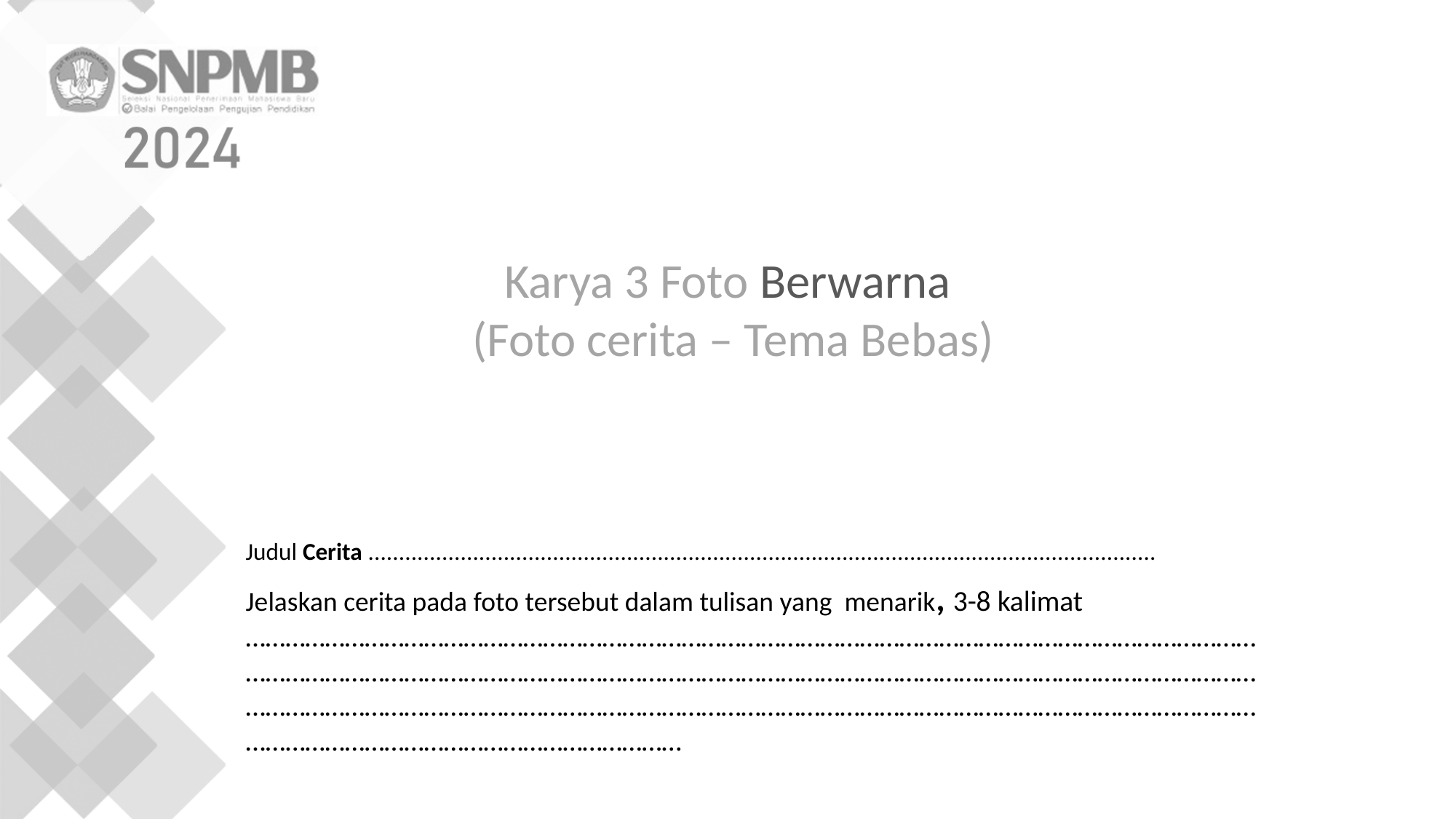

Karya 3 Foto Berwarna
 (Foto cerita – Tema Bebas)
Judul Cerita ................................................................................................................................
Jelaskan cerita pada foto tersebut dalam tulisan yang  menarik, 3-8 kalimat
…………………………………………………………………………………………………………………………………………………………………………………………………………………………………………………………………………………………………………………………………………………………………………………………………………………………………………………………………………………